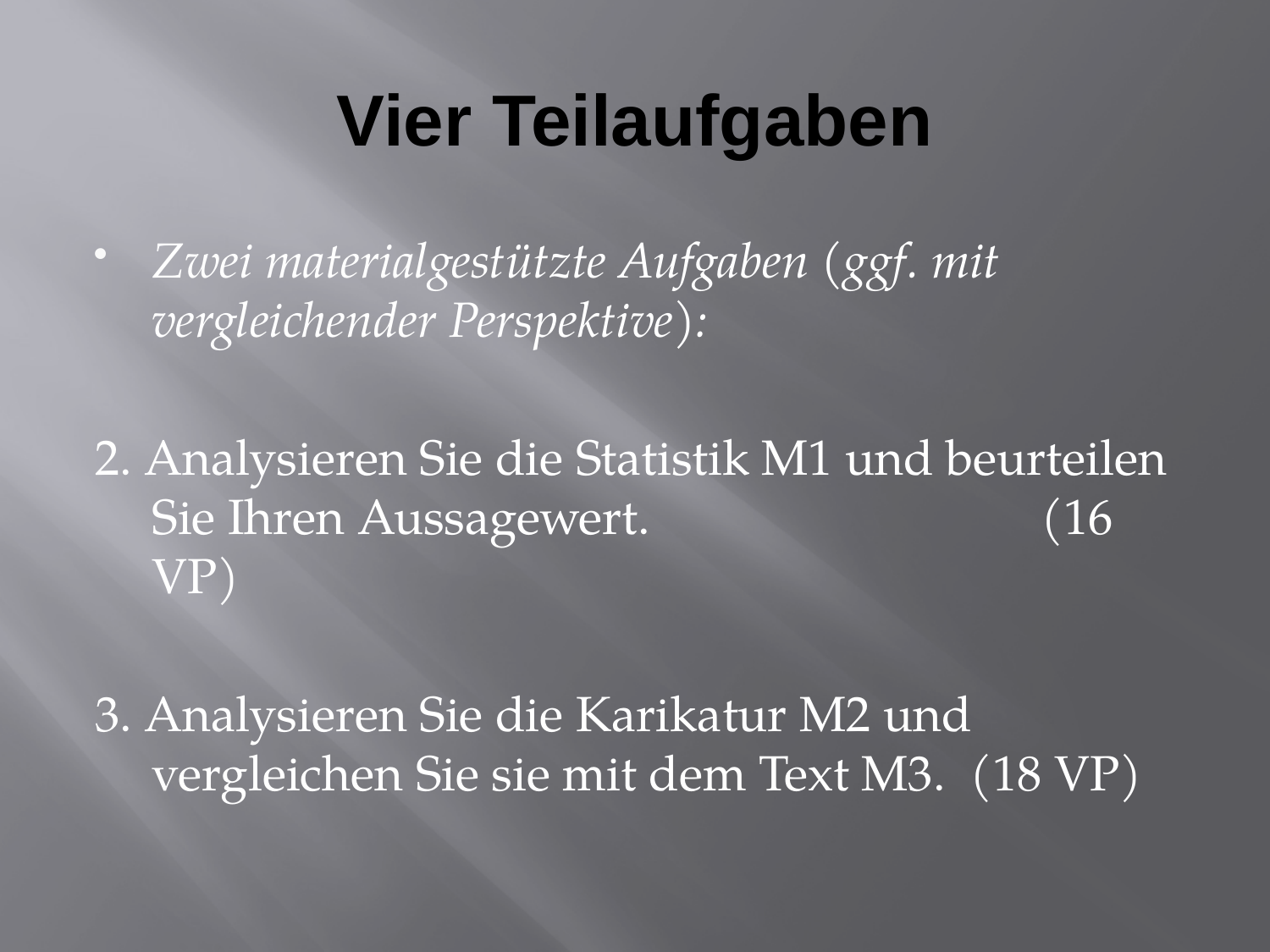

# Vier Teilaufgaben
Zwei materialgestützte Aufgaben (ggf. mit vergleichender Perspektive):

2. Analysieren Sie die Statistik M1 und beurteilen Sie Ihren Aussagewert. 			(16 VP)

3. Analysieren Sie die Karikatur M2 und vergleichen Sie sie mit dem Text M3.  (18 VP)